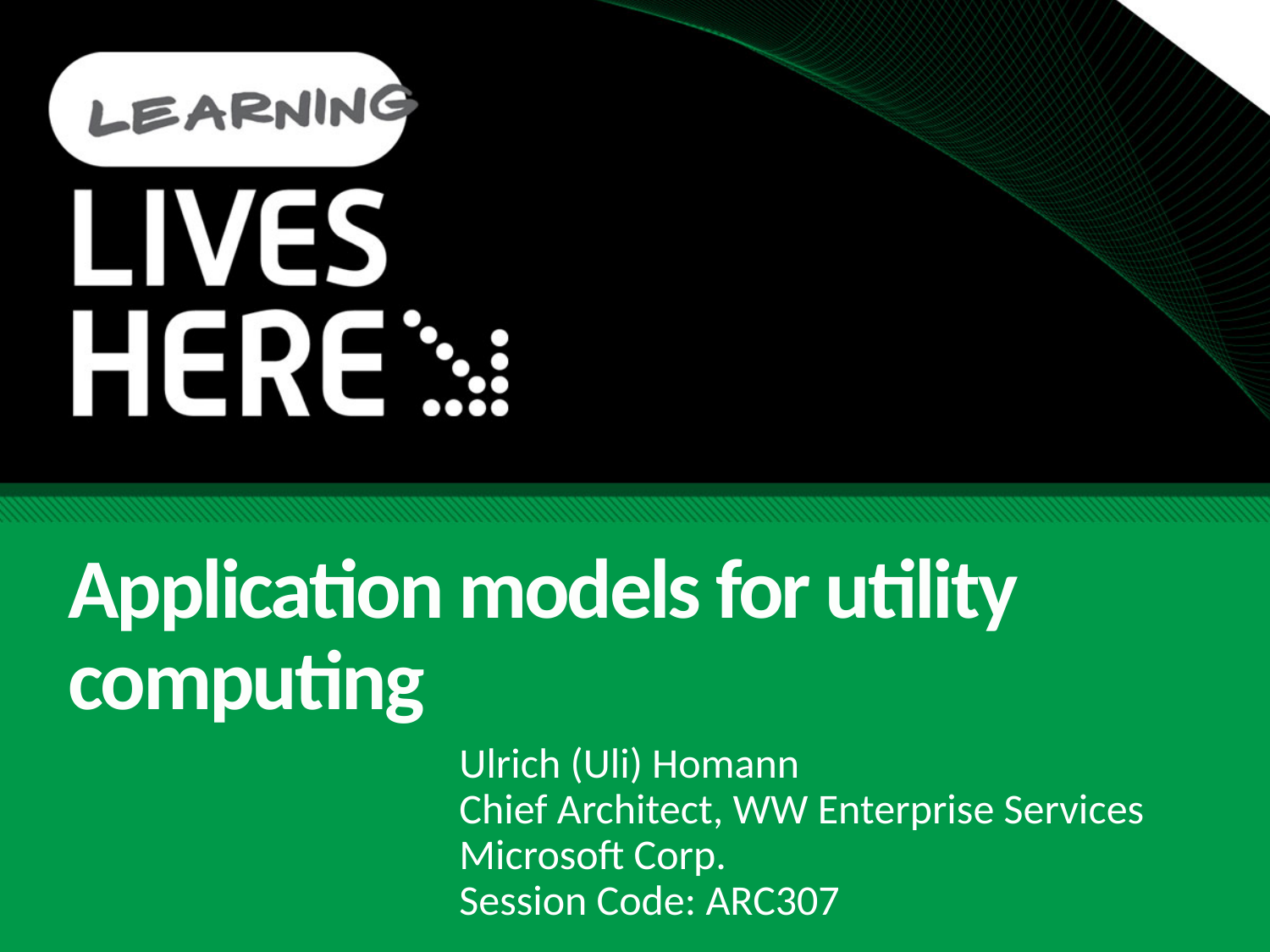

# Application models for utility computing
Ulrich (Uli) Homann
Chief Architect, WW Enterprise Services
Microsoft Corp.
Session Code: ARC307